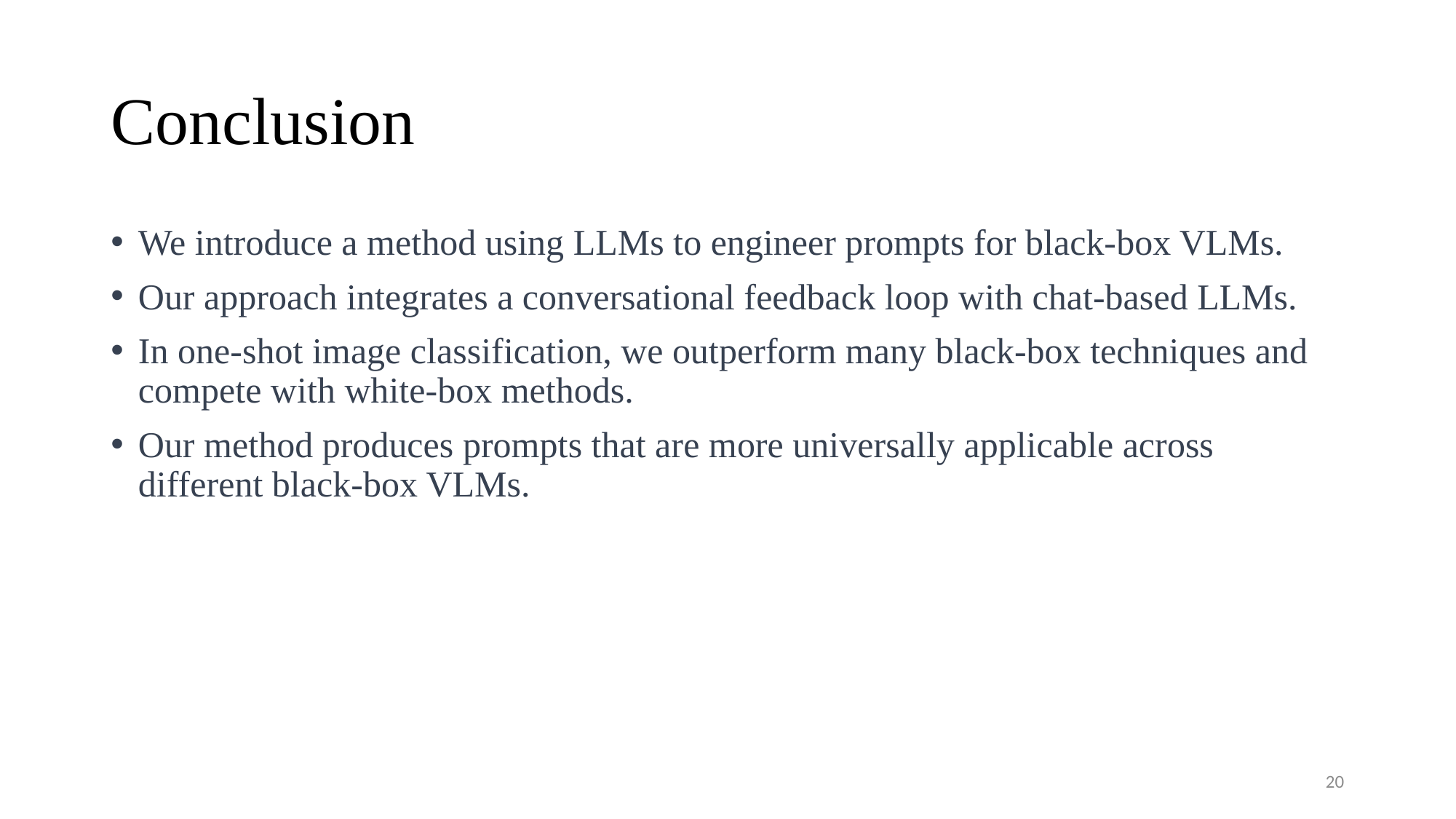

# Conclusion
We introduce a method using LLMs to engineer prompts for black-box VLMs.
Our approach integrates a conversational feedback loop with chat-based LLMs.
In one-shot image classification, we outperform many black-box techniques and compete with white-box methods.
Our method produces prompts that are more universally applicable across different black-box VLMs.

20